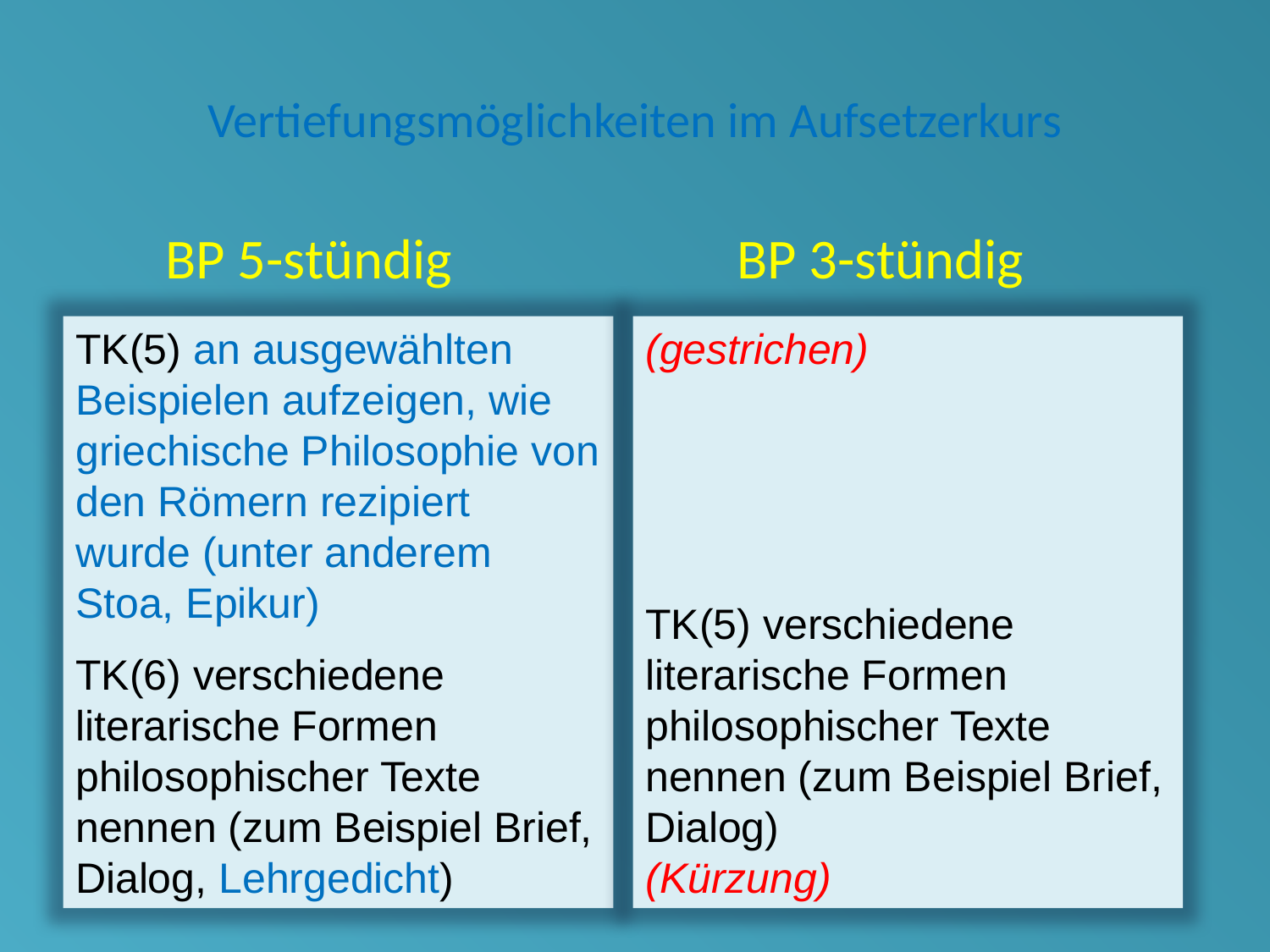

# Vertiefungsmöglichkeiten im Aufsetzerkurs
       BP 5-stündig			  BP 3-stündig
(gestrichen)

TK(5) verschiedene literarische Formen philosophischer Texte nennen (zum Beispiel Brief, Dialog)
(Kürzung)
TK(5) an ausgewählten Beispielen aufzeigen, wie griechische Philosophie von den Römern rezipiert
wurde (unter anderem Stoa, Epikur)
TK(6) verschiedene literarische Formen philosophischer Texte nennen (zum Beispiel Brief, Dialog, Lehrgedicht)